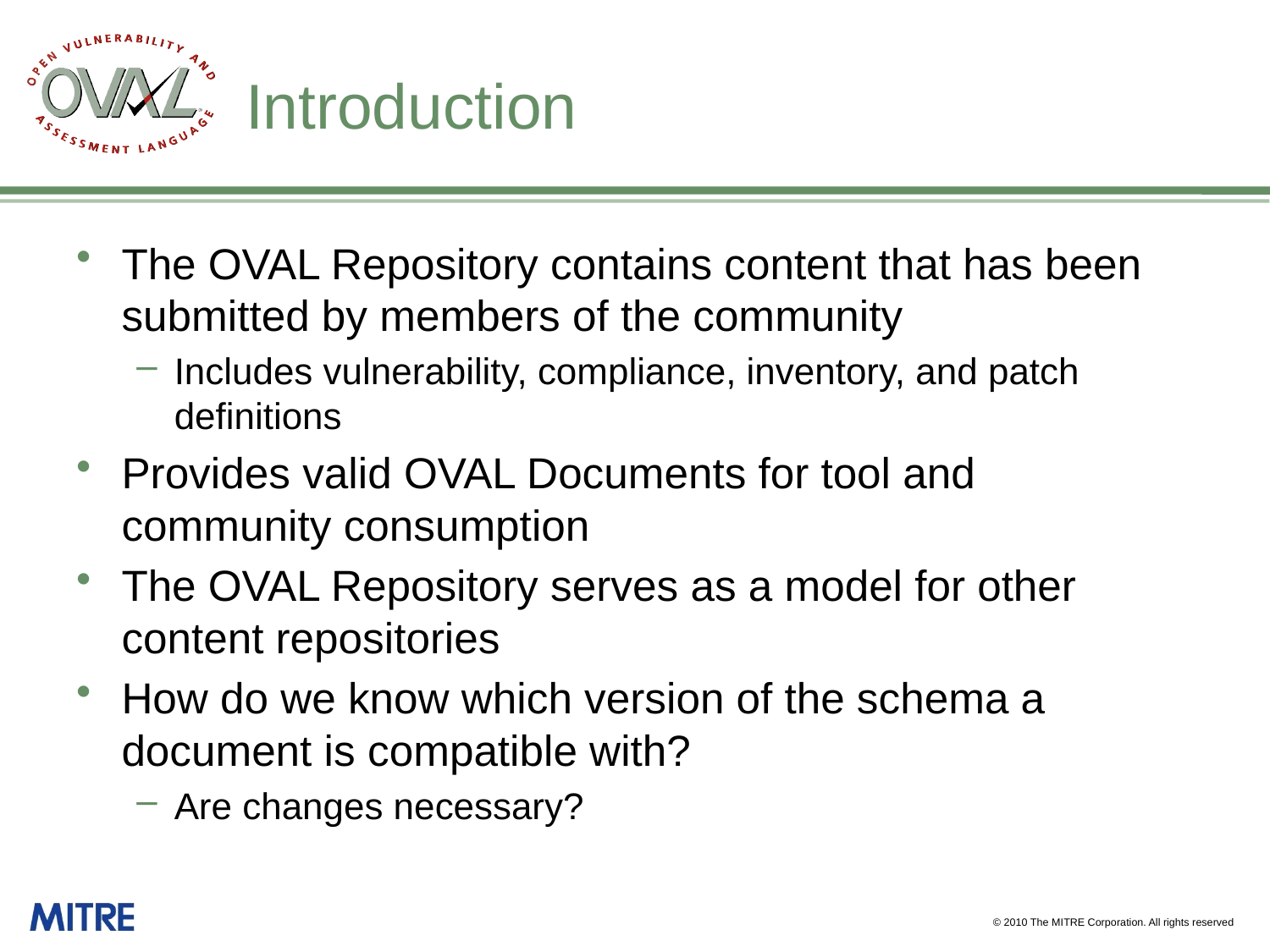

# Introduction
The OVAL Repository contains content that has been submitted by members of the community
Includes vulnerability, compliance, inventory, and patch definitions
Provides valid OVAL Documents for tool and community consumption
The OVAL Repository serves as a model for other content repositories
How do we know which version of the schema a document is compatible with?
Are changes necessary?